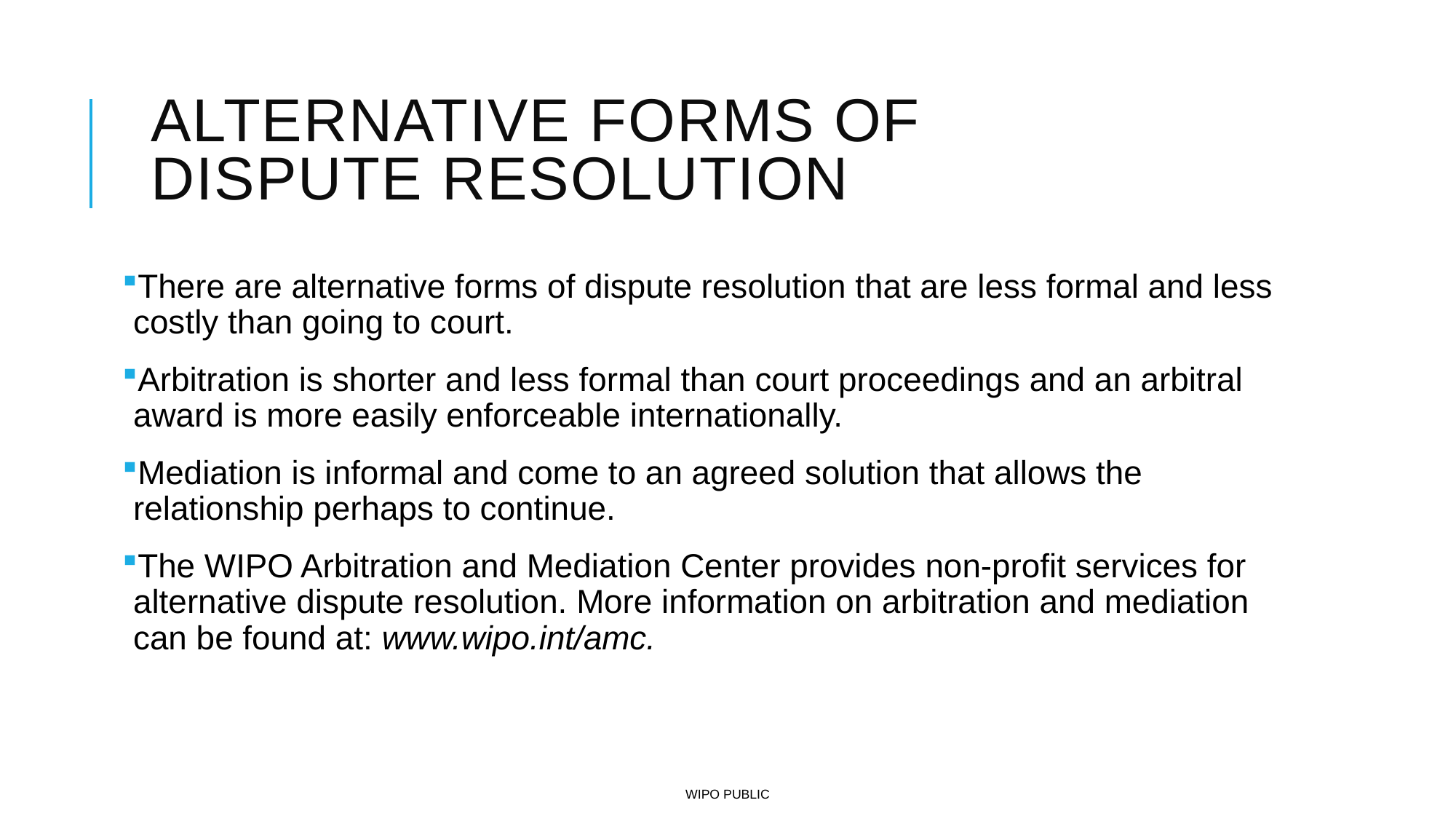

# Alternative forms of dispute resolution
There are alternative forms of dispute resolution that are less formal and less costly than going to court.
Arbitration is shorter and less formal than court proceedings and an arbitral award is more easily enforceable internationally.
Mediation is informal and come to an agreed solution that allows the relationship perhaps to continue.
The WIPO Arbitration and Mediation Center provides non-profit services for alternative dispute resolution. More information on arbitration and mediation can be found at: www.wipo.int/amc.